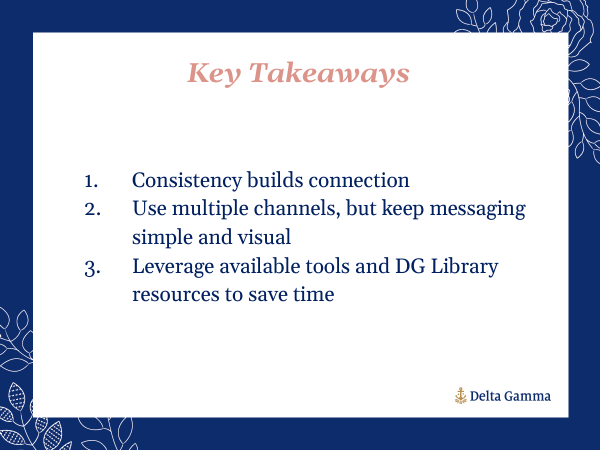

Key Takeaways

Consistency builds connection
Use multiple channels, but keep messaging simple and visual
Leverage available tools and DG Library resources to save time